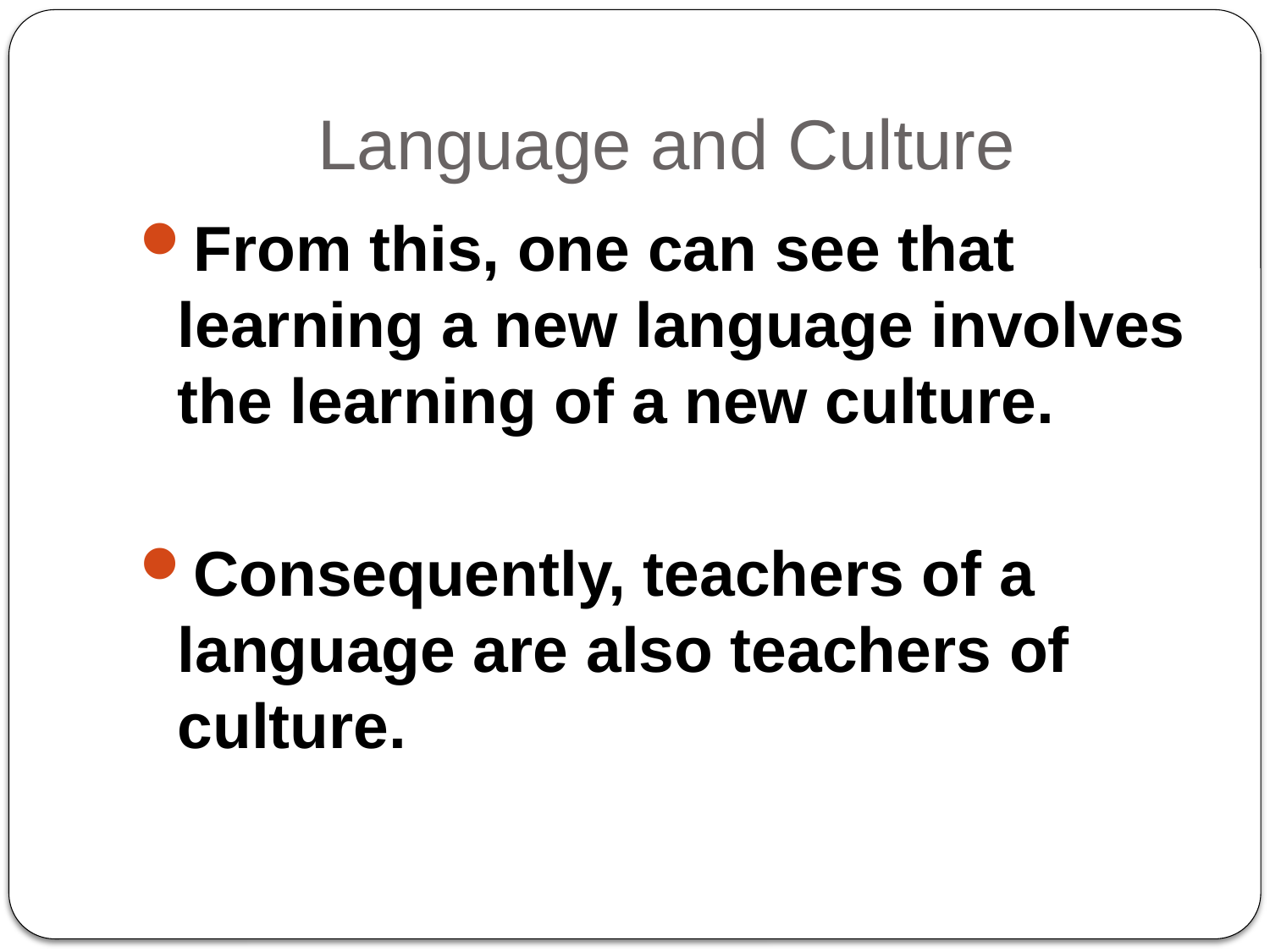

# Language and Culture
From this, one can see that learning a new language involves the learning of a new culture.

Consequently, teachers of a language are also teachers of culture.